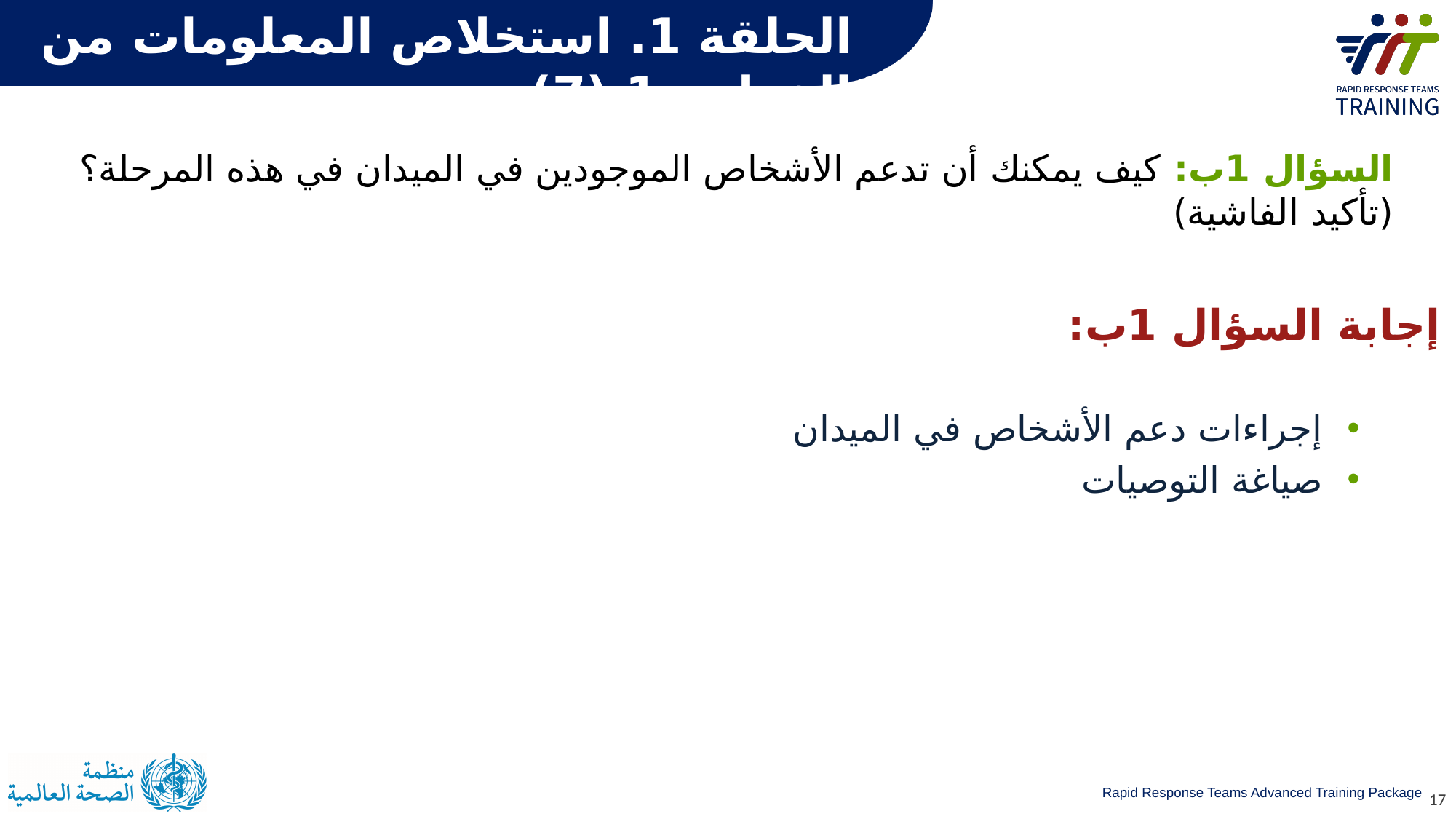

الحلقة 1. استخلاص المعلومات من الخطوة 1 (7)
السؤال 1ب: كيف يمكنك أن تدعم الأشخاص الموجودين في الميدان في هذه المرحلة؟ (تأكيد الفاشية)

إجابة السؤال 1ب:
إجراءات دعم الأشخاص في الميدان
صياغة التوصيات